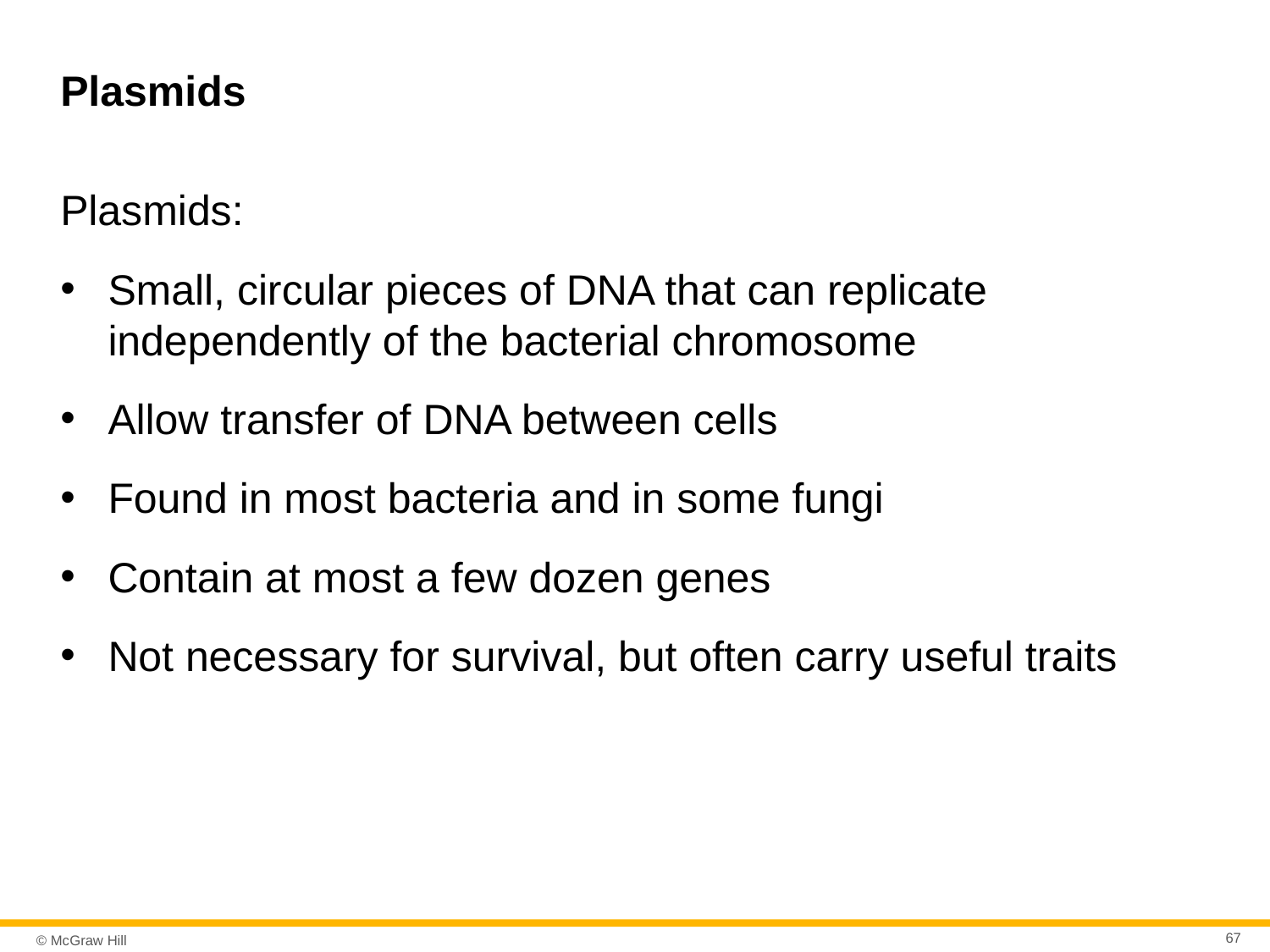

# Plasmids
Plasmids:
Small, circular pieces of DNA that can replicate independently of the bacterial chromosome
Allow transfer of DNA between cells
Found in most bacteria and in some fungi
Contain at most a few dozen genes
Not necessary for survival, but often carry useful traits